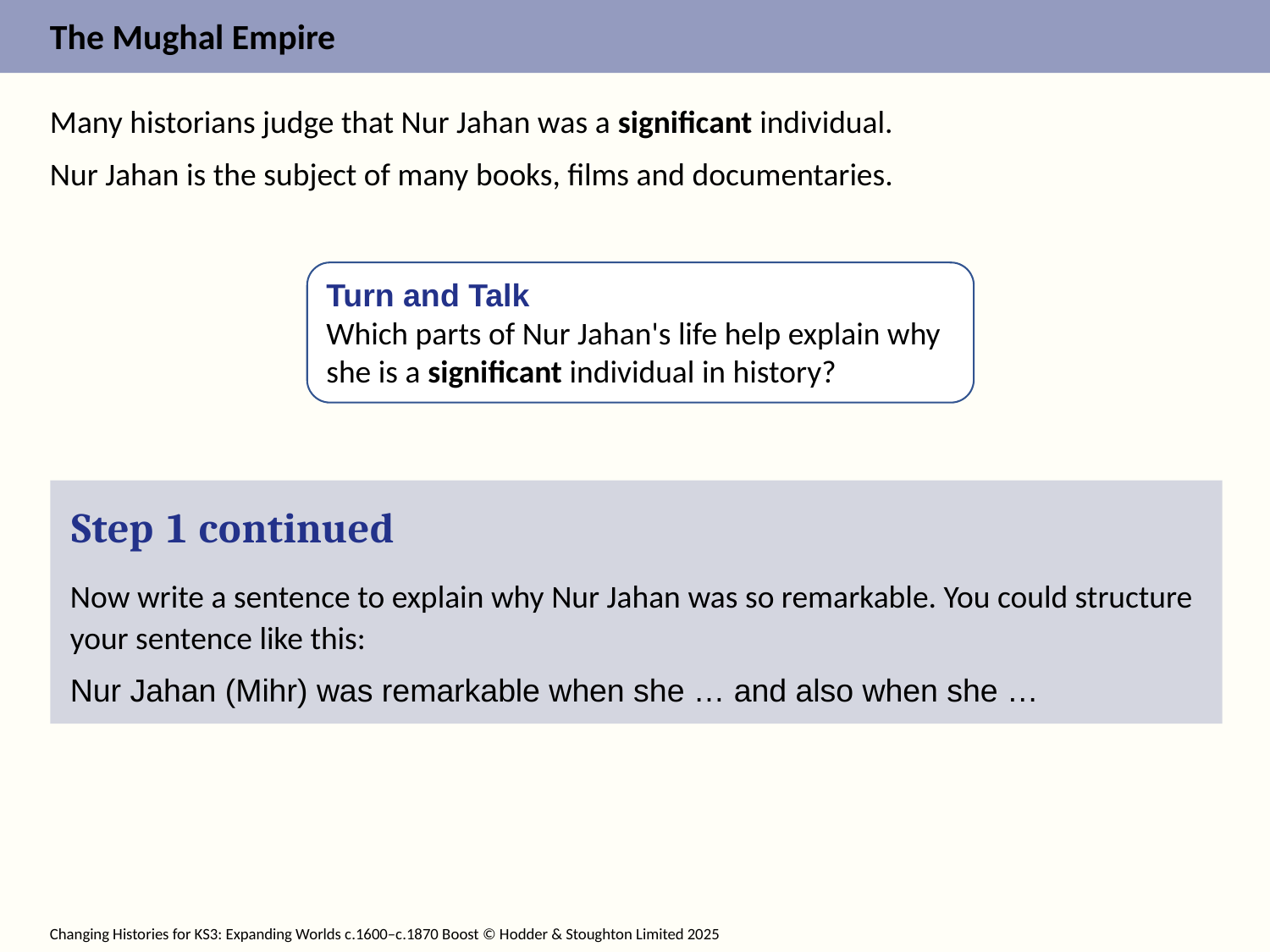

Many historians judge that Nur Jahan was a significant individual.
Nur Jahan is the subject of many books, films and documentaries.
Turn and Talk
Which parts of Nur Jahan's life help explain why she is a significant individual in history?
Step 1 continued
Now write a sentence to explain why Nur Jahan was so remarkable. You could structure your sentence like this:
Nur Jahan (Mihr) was remarkable when she … and also when she …